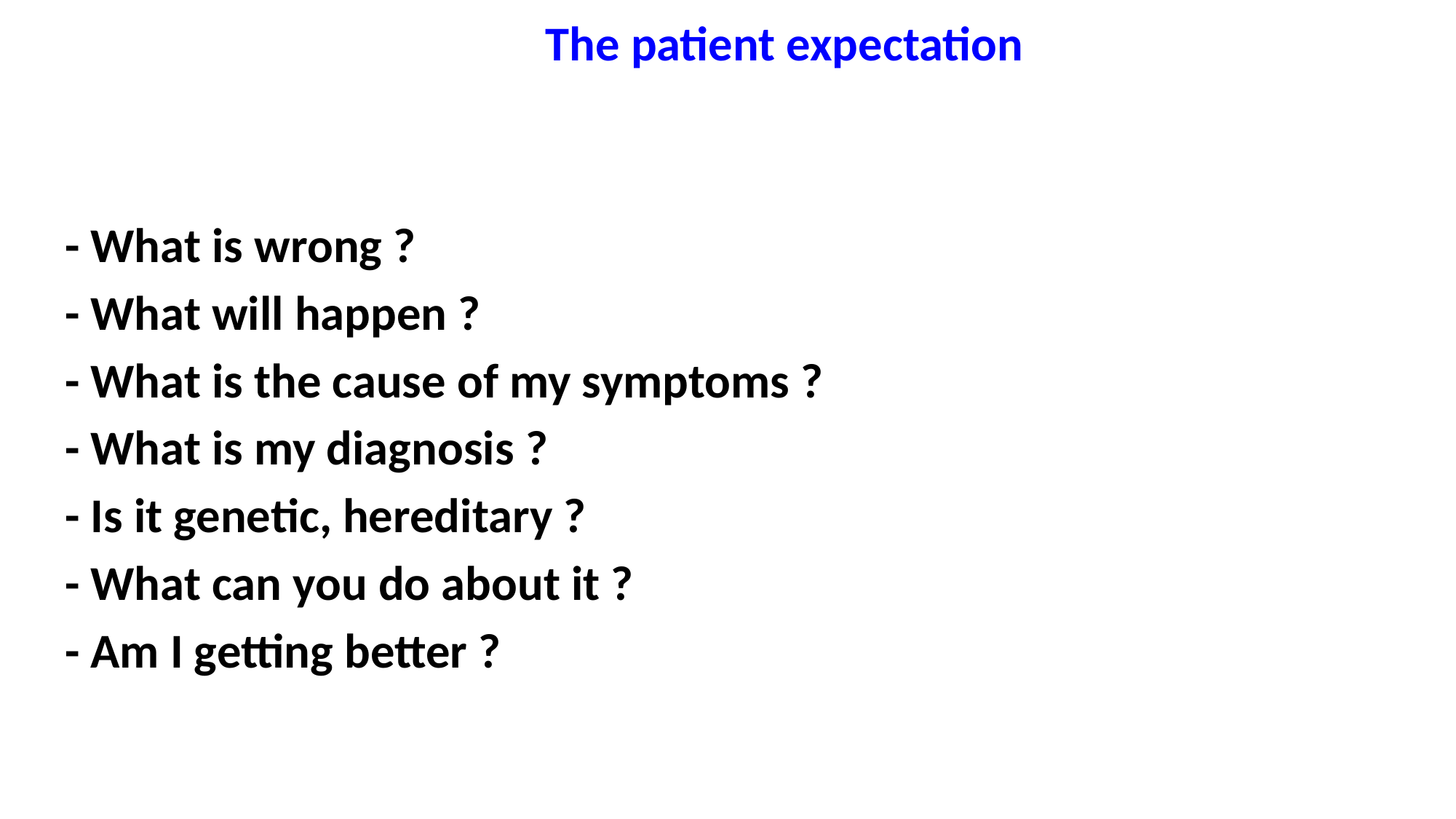

The patient expectation

- What is wrong ?
- What will happen ?
- What is the cause of my symptoms ?
- What is my diagnosis ?
- Is it genetic, hereditary ?
- What can you do about it ?
- Am I getting better ?